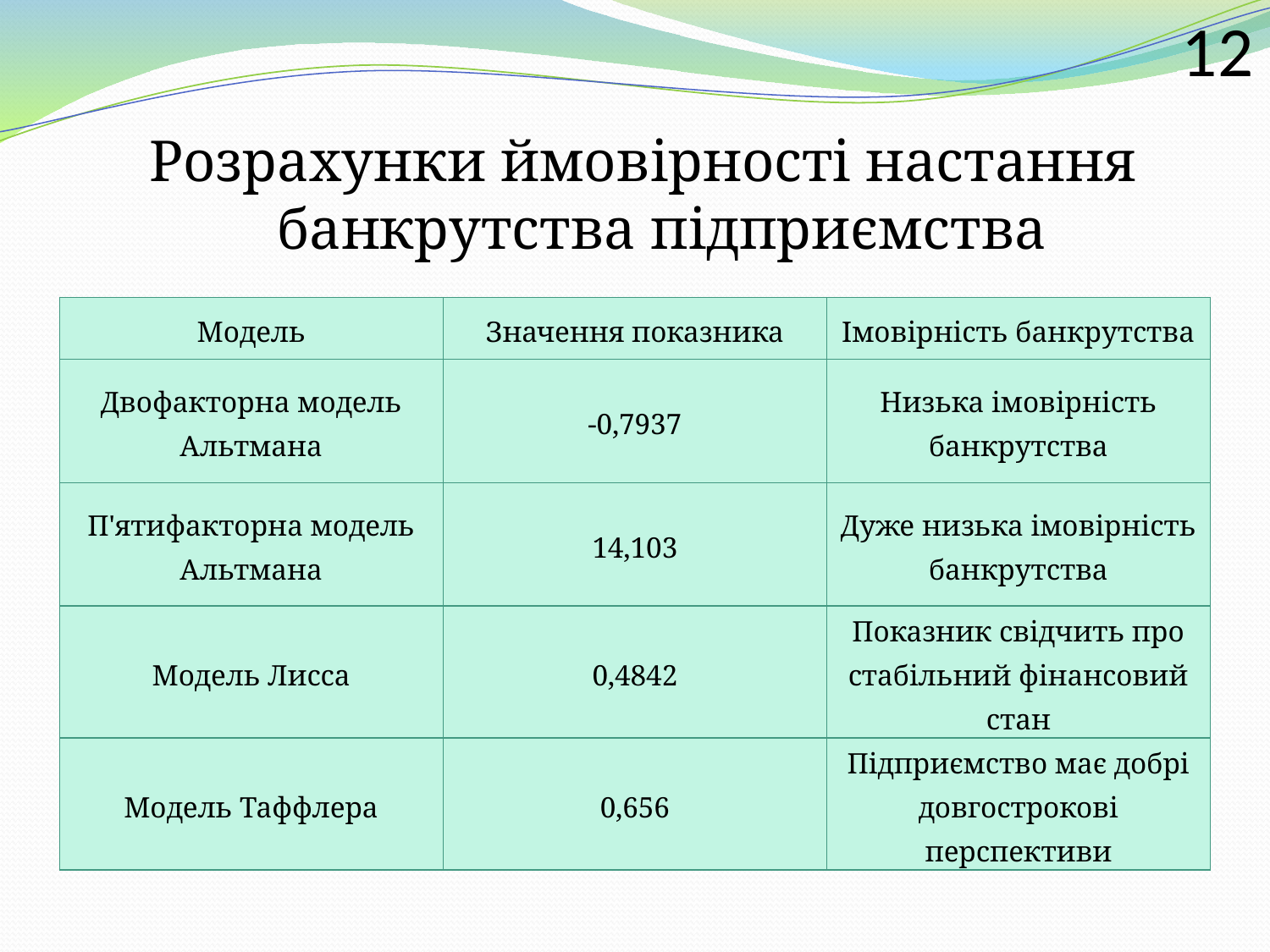

12
Розрахунки ймовірності настання банкрутства підприємства
| Модель | Значення показника | Імовірність банкрутства |
| --- | --- | --- |
| Двофакторна модель Альтмана | -0,7937 | Низька імовірність банкрутства |
| П'ятифакторна модель Альтмана | 14,103 | Дуже низька імовірність банкрутства |
| Модель Лисса | 0,4842 | Показник свідчить про стабільний фінансовий стан |
| Модель Таффлера | 0,656 | Підприємство має добрі довгострокові перспективи |